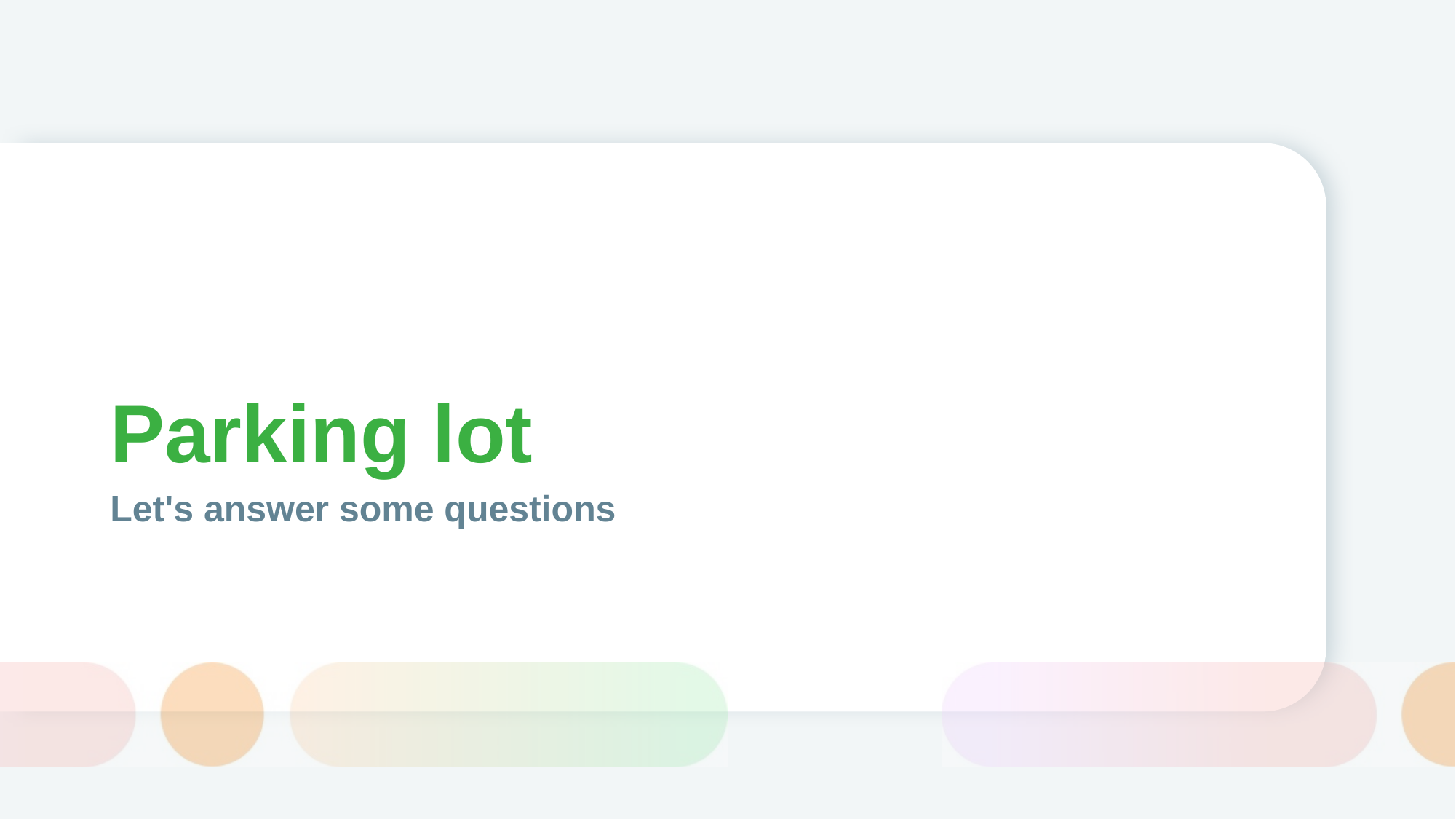

# Parking lot
Let's answer some questions